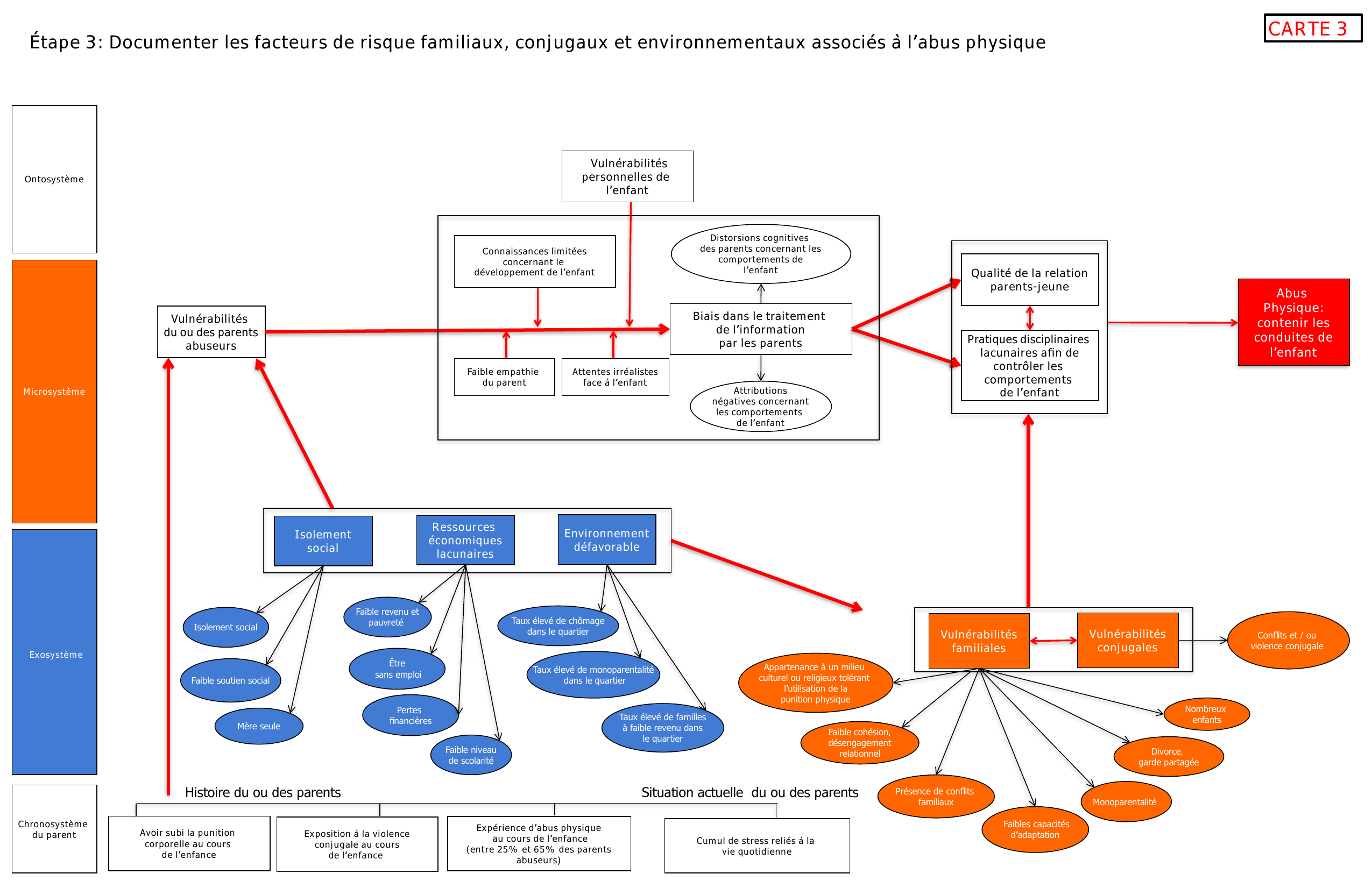

CARTE 3
Étape 3: Documenter les facteurs de risque familiaux, conjugaux et environnementaux associés à l’abus physique
Ontosystème
 Vulnérabilités
personnelles de
l’enfant

Distorsions cognitives
des parents concernant les
comportements de
l’enfant
Connaissances limitées
concernant le
développement de l’enfant

Qualité de la relation
parents-jeune
Microsystème
Abus
Physique: contenir les conduites de l’enfant
Biais dans le traitement
de l’information
par les parents
Vulnérabilités
du ou des parents
abuseurs
Pratiques disciplinaires
lacunaires afin de
contrôler les
comportements
de l’enfant
Faible empathie
du parent
Attentes irréalistes
face à l’enfant
Attributions
négatives concernant
les comportements
de l’enfant

Environnement
défavorable
Ressources
économiques
lacunaires
Isolement
social
 Exosystème
Faible revenu et
pauvreté
Taux élevé de chômage
dans le quartier
Isolement social

Conflits et / ou
violence conjugale

Vulnérabilités
conjugales
Vulnérabilités
familiales

Être
 sans emploi

Taux élevé de monoparentalité
 dans le quartier
Appartenance à un milieu
culturel ou religieux tolérant
l’utilisation de la
punition physique
Faible soutien social
Pertes
financières
Nombreux
enfants
Taux élevé de familles
à faible revenu dans
le quartier
Mère seule
Faible cohésion,
désengagement
relationnel
Faible niveau
de scolarité
Divorce,
garde partagée
Présence de conflits
familiaux

Monoparentalité

Histoire du ou des parents
Situation actuelle  du ou des parents
Chronosystème
du parent
 Faibles capacités
d’adaptation
Avoir subi la punition
corporelle au cours
de l’enfance
Expérience d’abus physique
 au cours de l’enfance
(entre 25% et 65% des parents
abuseurs)
Exposition à la violence
conjugale au cours
de l’enfance
Cumul de stress reliés à la
vie quotidienne